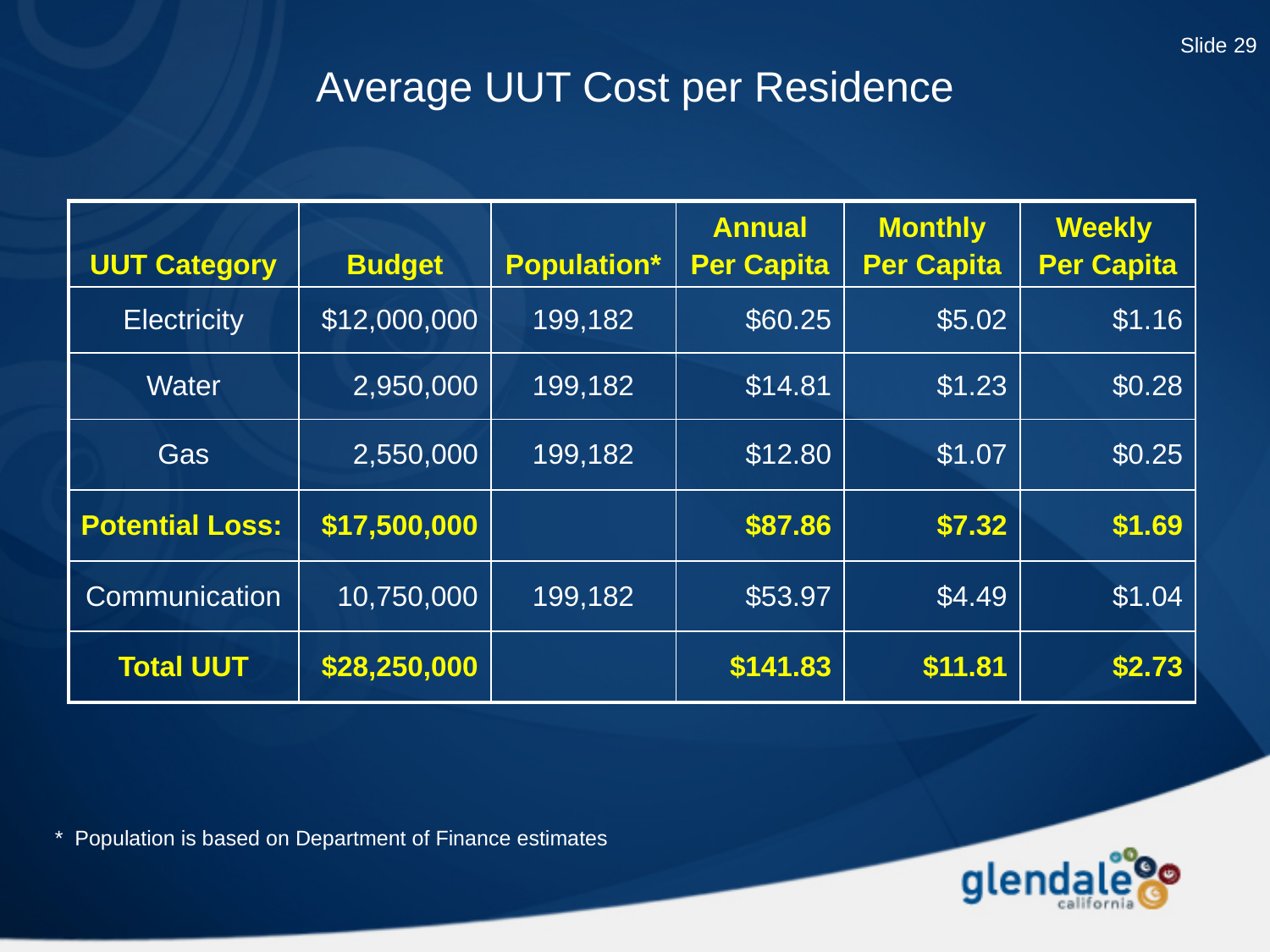

Slide 29
Average UUT Cost per Residence
| UUT Category | Budget | Population\* | Annual Per Capita | Monthly Per Capita | Weekly Per Capita |
| --- | --- | --- | --- | --- | --- |
| Electricity | $12,000,000 | 199,182 | $60.25 | $5.02 | $1.16 |
| Water | 2,950,000 | 199,182 | $14.81 | $1.23 | $0.28 |
| Gas | 2,550,000 | 199,182 | $12.80 | $1.07 | $0.25 |
| Potential Loss: | $17,500,000 |  | $87.86 | $7.32 | $1.69 |
| Communication | 10,750,000 | 199,182 | $53.97 | $4.49 | $1.04 |
| Total UUT | $28,250,000 |  | $141.83 | $11.81 | $2.73 |
*  Population is based on Department of Finance estimates